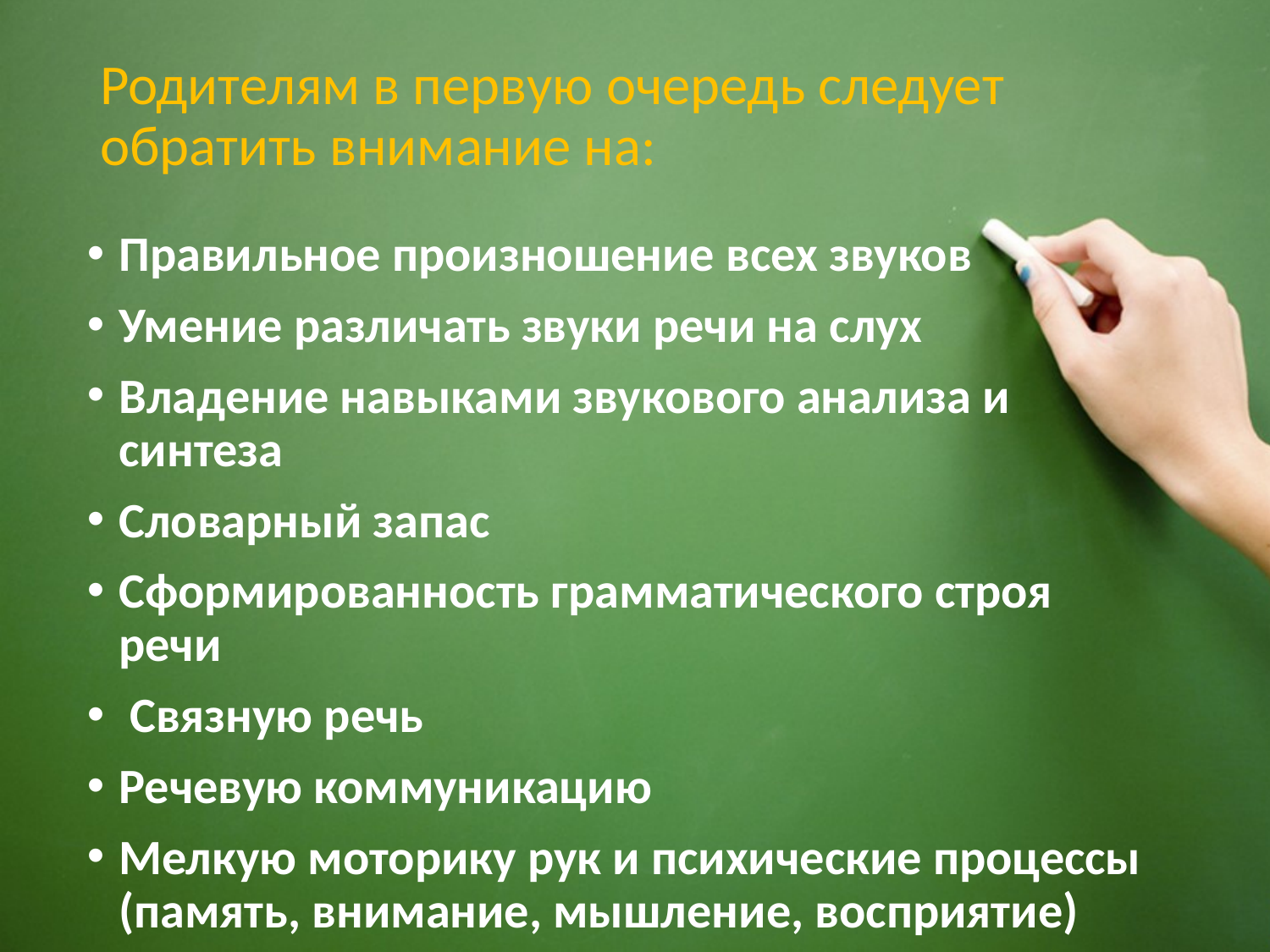

# Родителям в первую очередь следует обратить внимание на:
Правильное произношение всех звуков
Умение различать звуки речи на слух
Владение навыками звукового анализа и синтеза
Словарный запас
Сформированность грамматического строя речи
 Связную речь
Речевую коммуникацию
Мелкую моторику рук и психические процессы (память, внимание, мышление, восприятие)